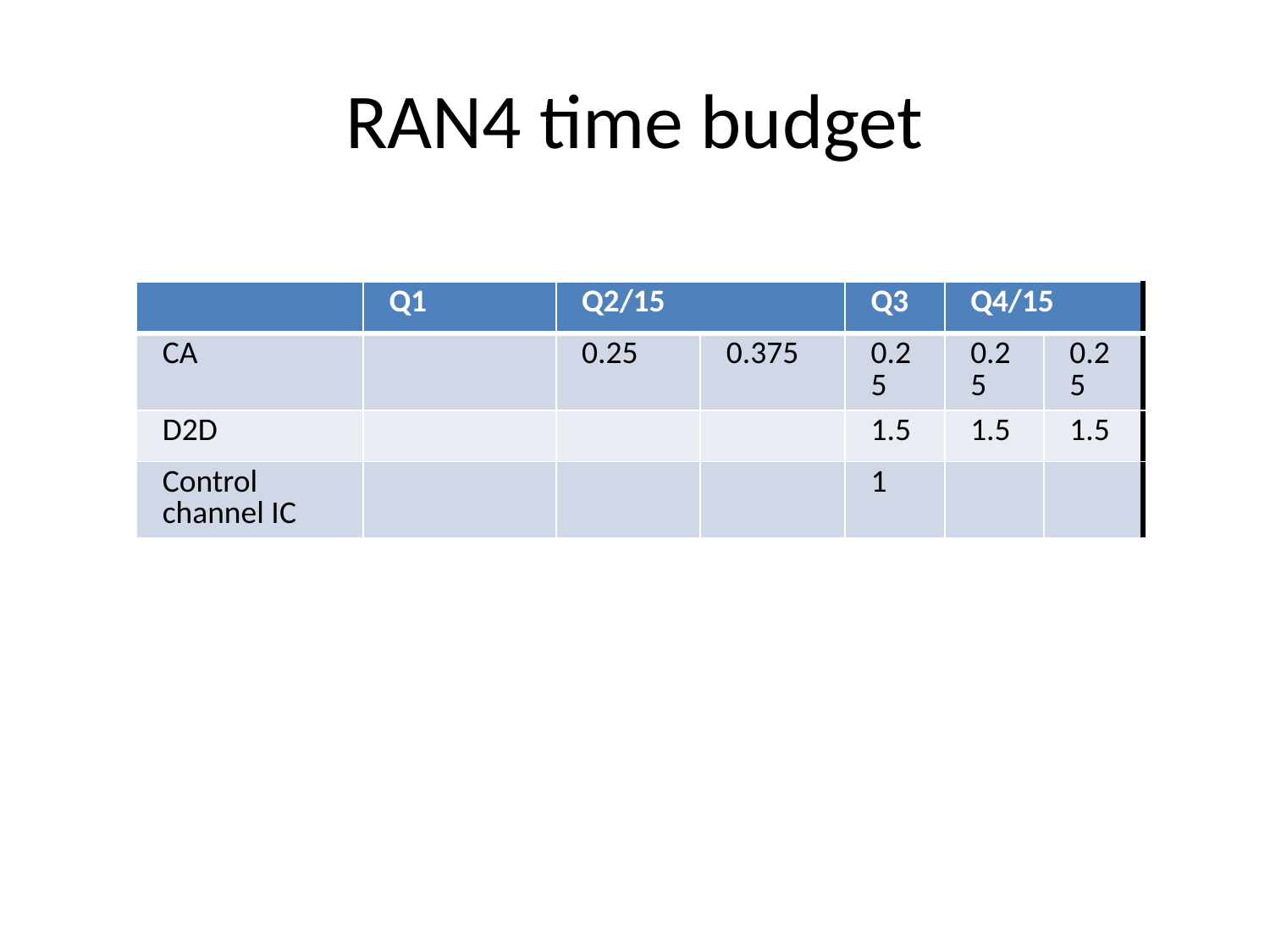

# RAN4 time budget
|  | Q1 | Q2/15 |  | Q3 | Q4/15 |  |
| --- | --- | --- | --- | --- | --- | --- |
| CA |  | 0.25 | 0.375 | 0.25 | 0.25 | 0.25 |
| D2D |  |  |  | 1.5 | 1.5 | 1.5 |
| Control channel IC |  |  |  | 1 |  |  |